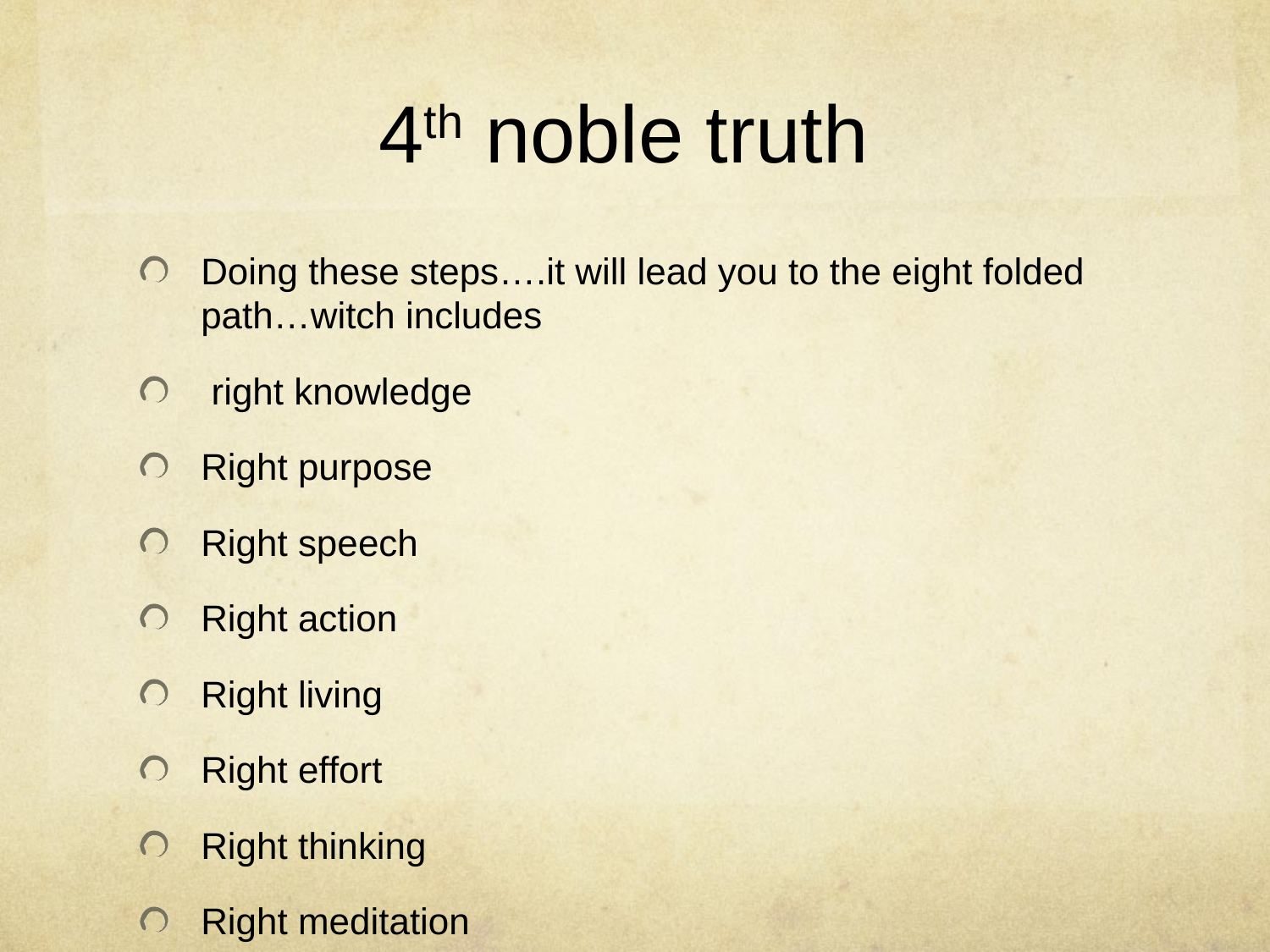

# 4th noble truth
Doing these steps….it will lead you to the eight folded path…witch includes
 right knowledge
Right purpose
Right speech
Right action
Right living
Right effort
Right thinking
Right meditation